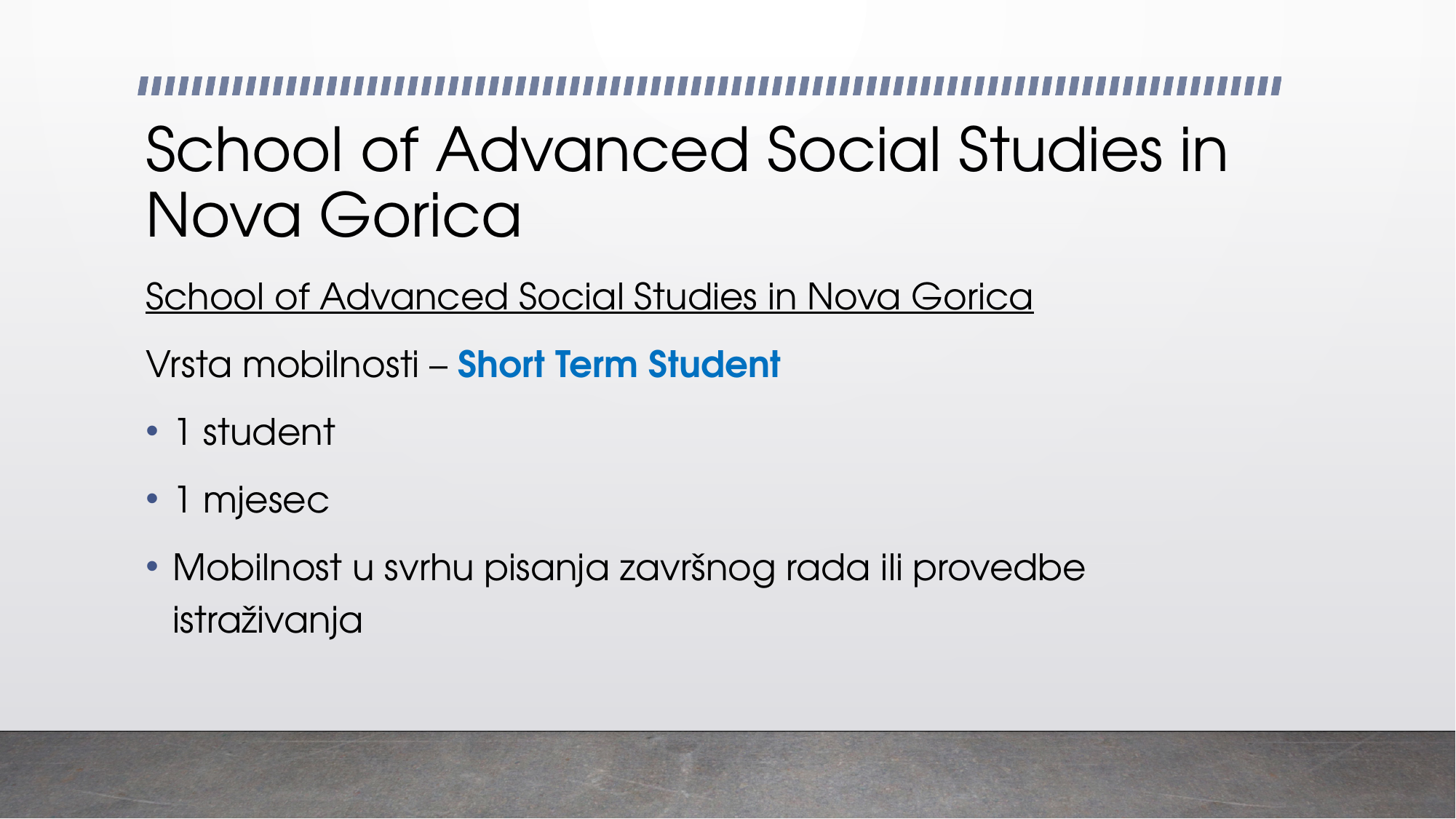

# School of Advanced Social Studies in Nova Gorica
School of Advanced Social Studies in Nova Gorica
Vrsta mobilnosti – Short Term Student
1 student
1 mjesec
Mobilnost u svrhu pisanja završnog rada ili provedbe istraživanja